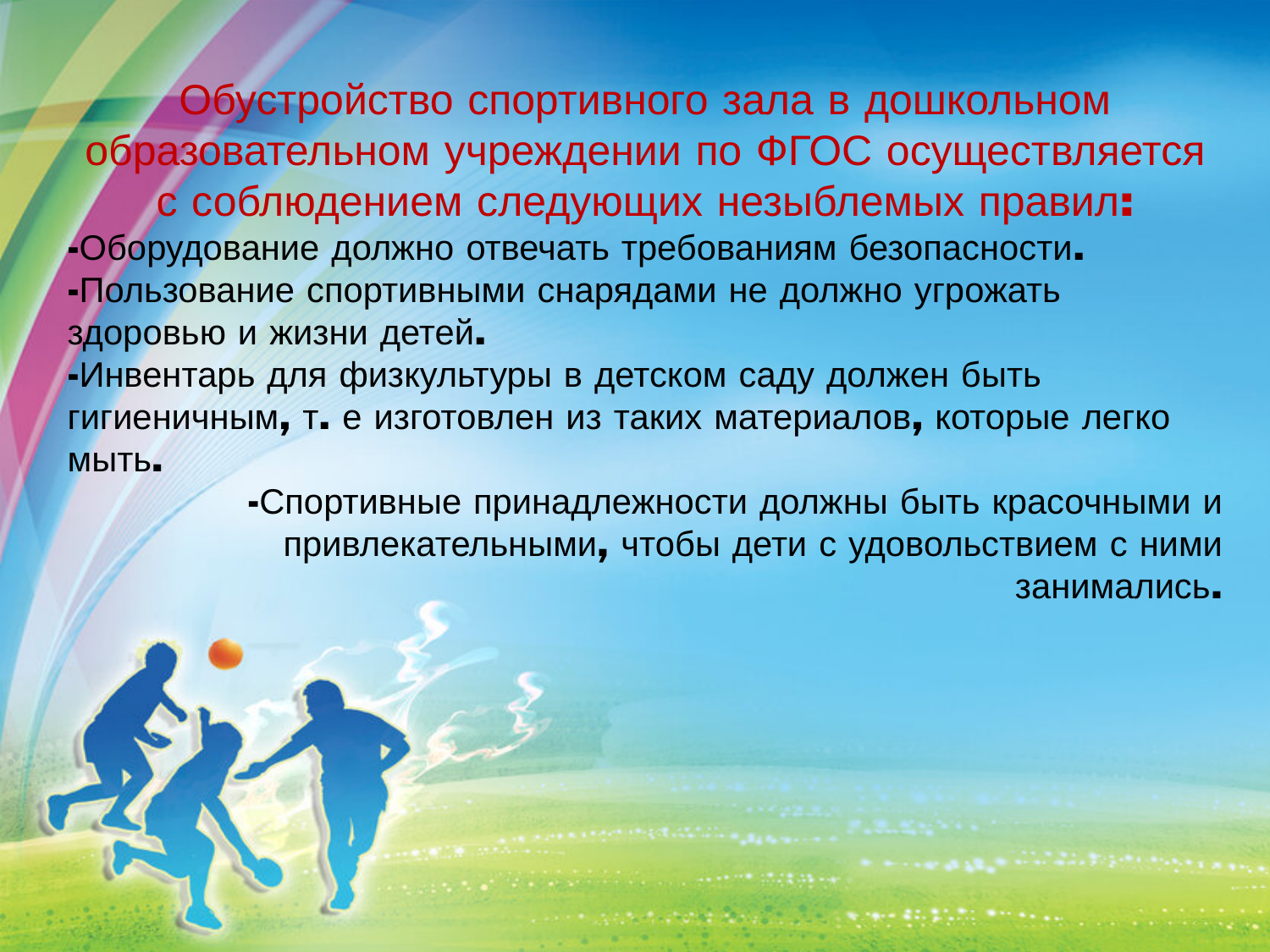

Обустройство спортивного зала в дошкольном образовательном учреждении по ФГОС осуществляется с соблюдением следующих незыблемых правил:
-Оборудование должно отвечать требованиям безопасности.
-Пользование спортивными снарядами не должно угрожать здоровью и жизни детей.
-Инвентарь для физкультуры в детском саду должен быть гигиеничным, т. е изготовлен из таких материалов, которые легко мыть.
-Спортивные принадлежности должны быть красочными и привлекательными, чтобы дети с удовольствием с ними занимались.